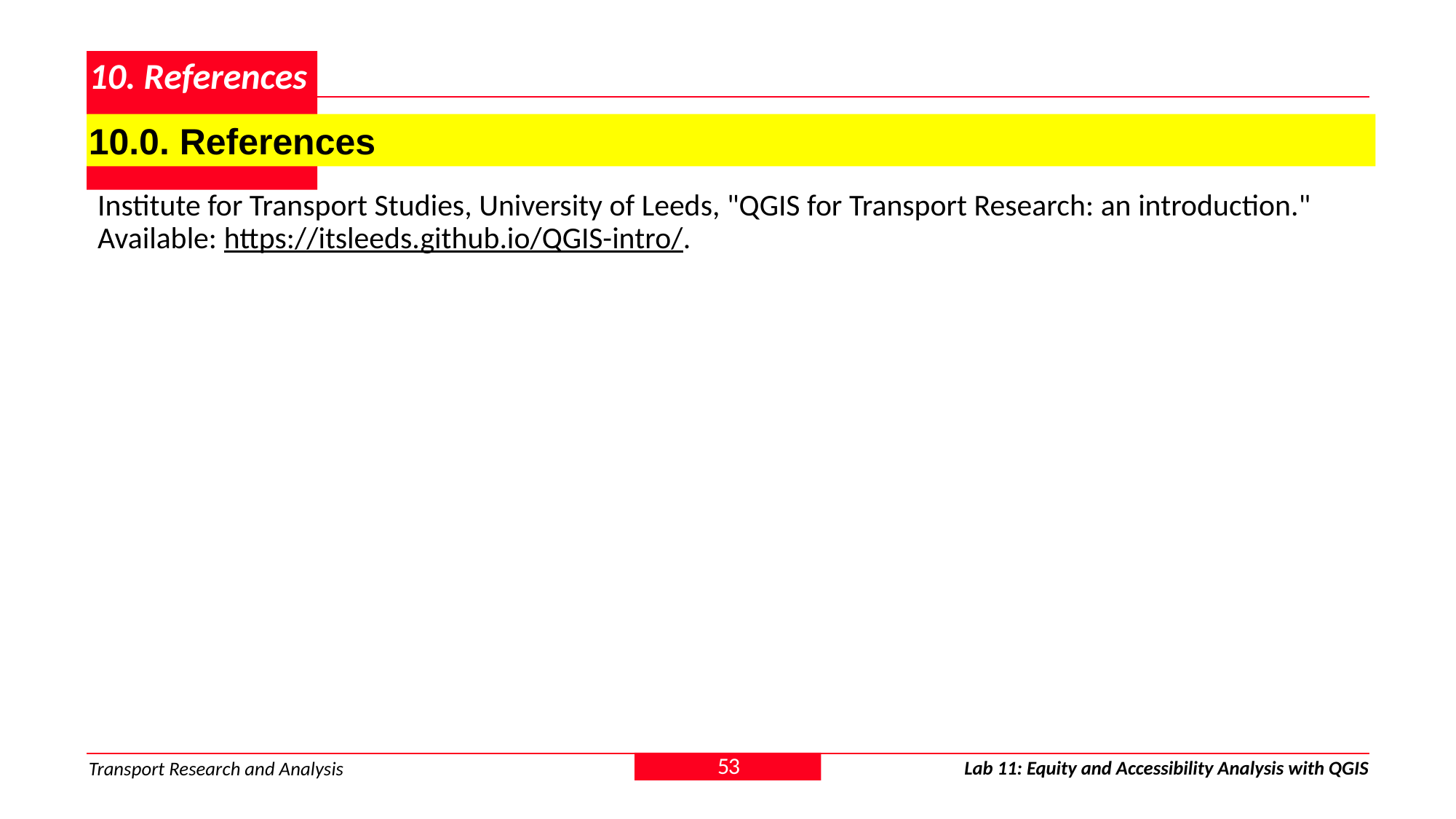

# 10. References
10.0. References
Institute for Transport Studies, University of Leeds, "QGIS for Transport Research: an introduction."  Available: https://itsleeds.github.io/QGIS-intro/.